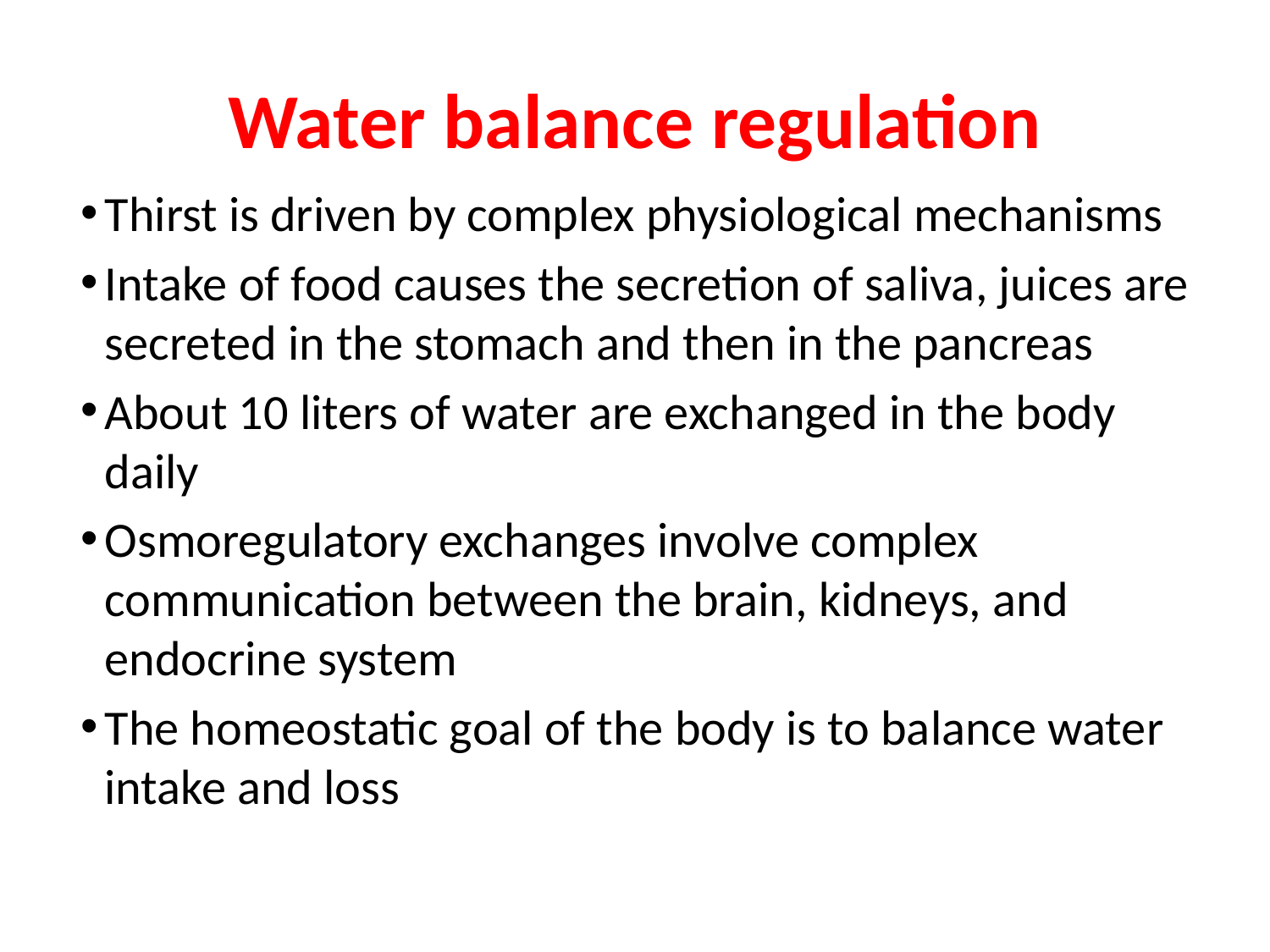

# Water balance regulation
Thirst is driven by complex physiological mechanisms
Intake of food causes the secretion of saliva, juices are secreted in the stomach and then in the pancreas
About 10 liters of water are exchanged in the body daily
Osmoregulatory exchanges involve complex communication between the brain, kidneys, and endocrine system
The homeostatic goal of the body is to balance water intake and loss